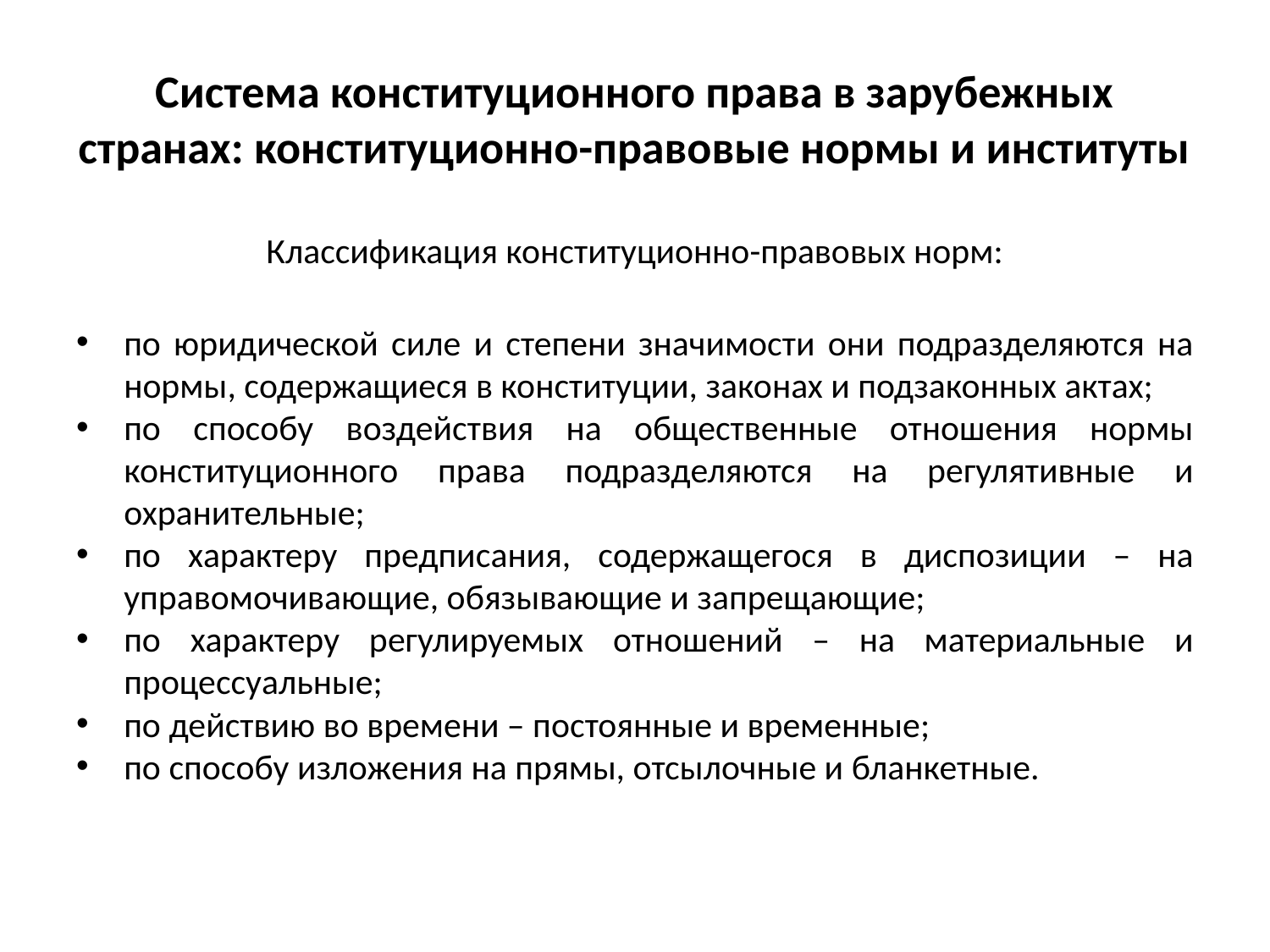

# Система конституционного права в зарубежных странах: конституционно-правовые нормы и институты
Классификация конституционно-правовых норм:

по юридической силе и степени значимости они подразделяются на нормы, содержащиеся в конституции, законах и подзаконных актах;
по способу воздействия на общественные отношения нормы конституционного права подразделяются на регулятивные и охранительные;
по характеру предписания, содержащегося в диспозиции – на управомочивающие, обязывающие и запрещающие;
по характеру регулируемых отношений – на материальные и процессуальные;
по действию во времени – постоянные и временные;
по способу изложения на прямы, отсылочные и бланкетные.